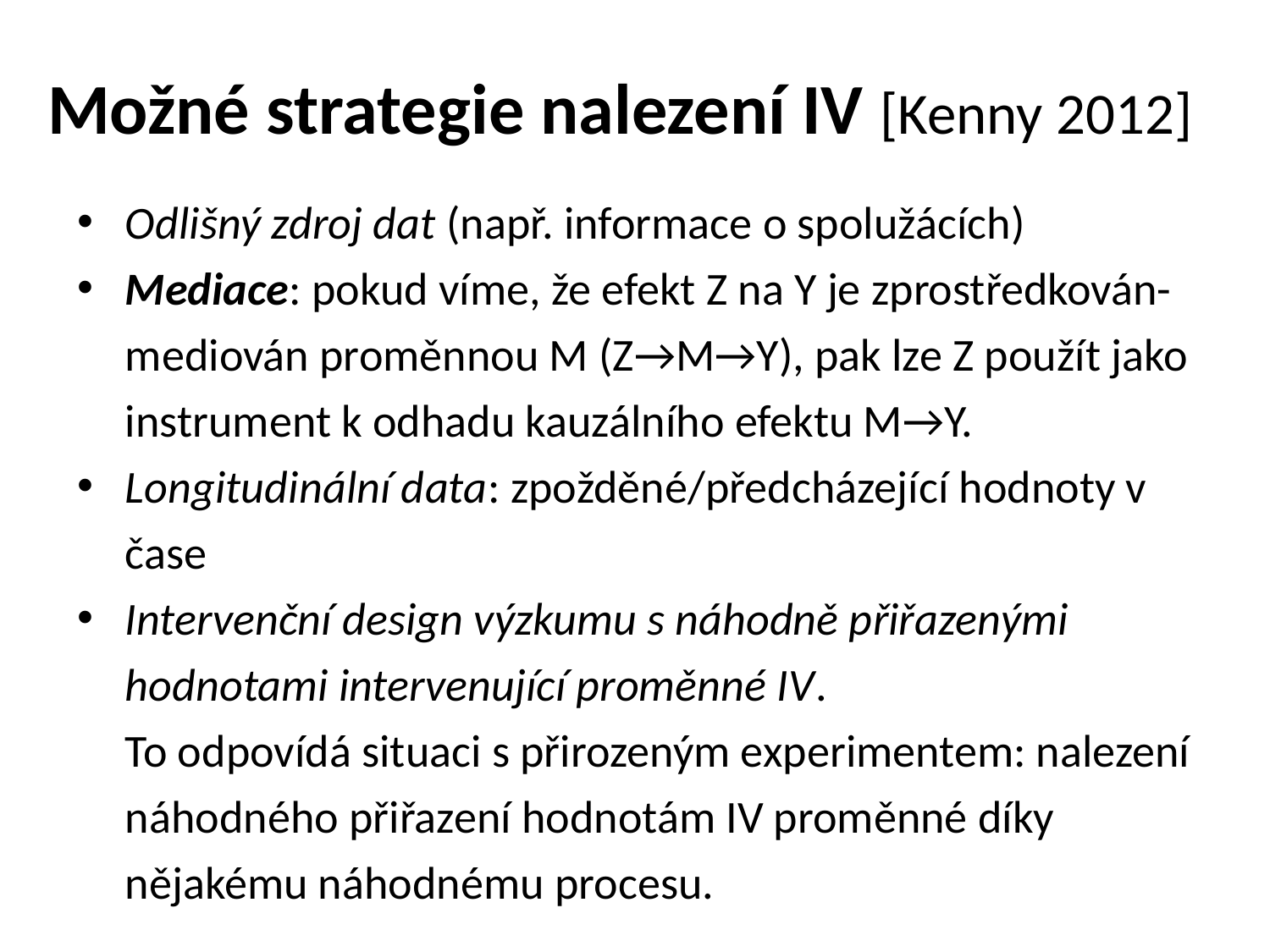

# Možné strategie nalezení IV [Kenny 2012]
Odlišný zdroj dat (např. informace o spolužácích)
Mediace: pokud víme, že efekt Z na Y je zprostředkován-mediován proměnnou M (Z→M→Y), pak lze Z použít jako instrument k odhadu kauzálního efektu M→Y.
Longitudinální data: zpožděné/předcházející hodnoty v čase
Intervenční design výzkumu s náhodně přiřazenými hodnotami intervenující proměnné IV.
To odpovídá situaci s přirozeným experimentem: nalezení náhodného přiřazení hodnotám IV proměnné díky nějakému náhodnému procesu.